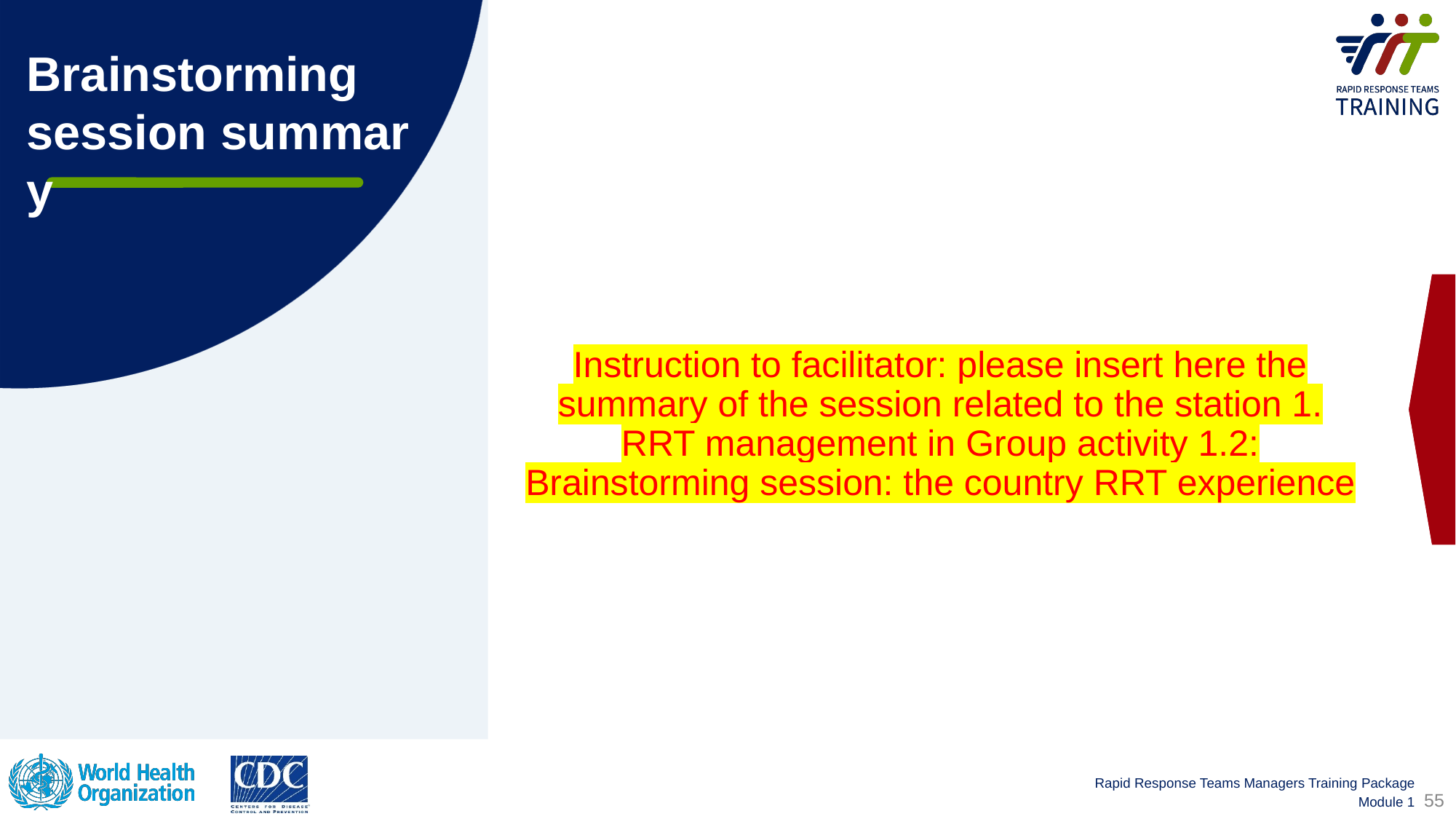

Brainstorming session summary

Instruction to facilitator: please insert here the summary of the session related to the station 1. RRT management in Group activity 1.2:
Brainstorming session: the country RRT experience

55